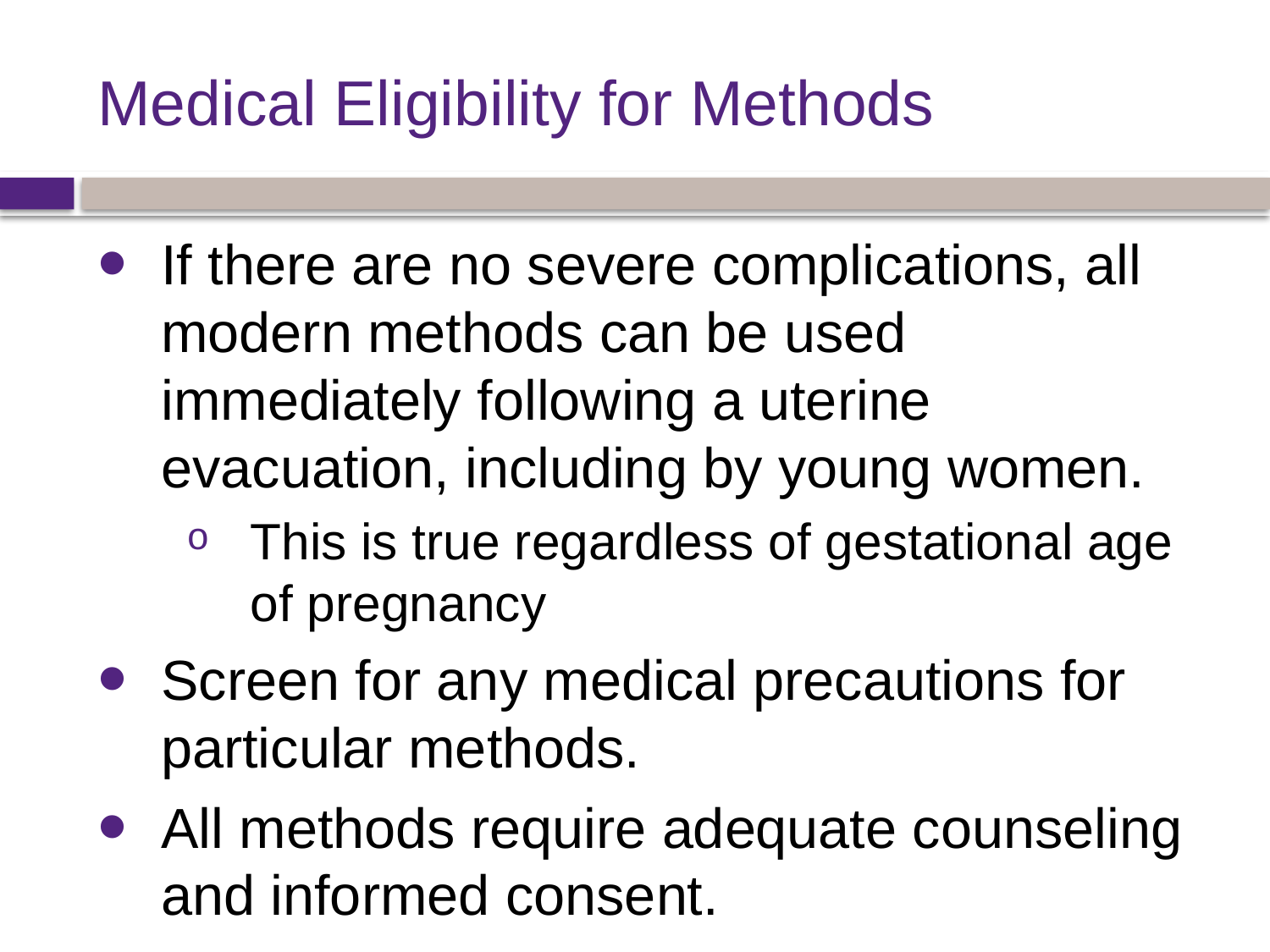

# Medical Eligibility for Methods
If there are no severe complications, all modern methods can be used immediately following a uterine evacuation, including by young women.
This is true regardless of gestational age of pregnancy
Screen for any medical precautions for particular methods.
All methods require adequate counseling and informed consent.